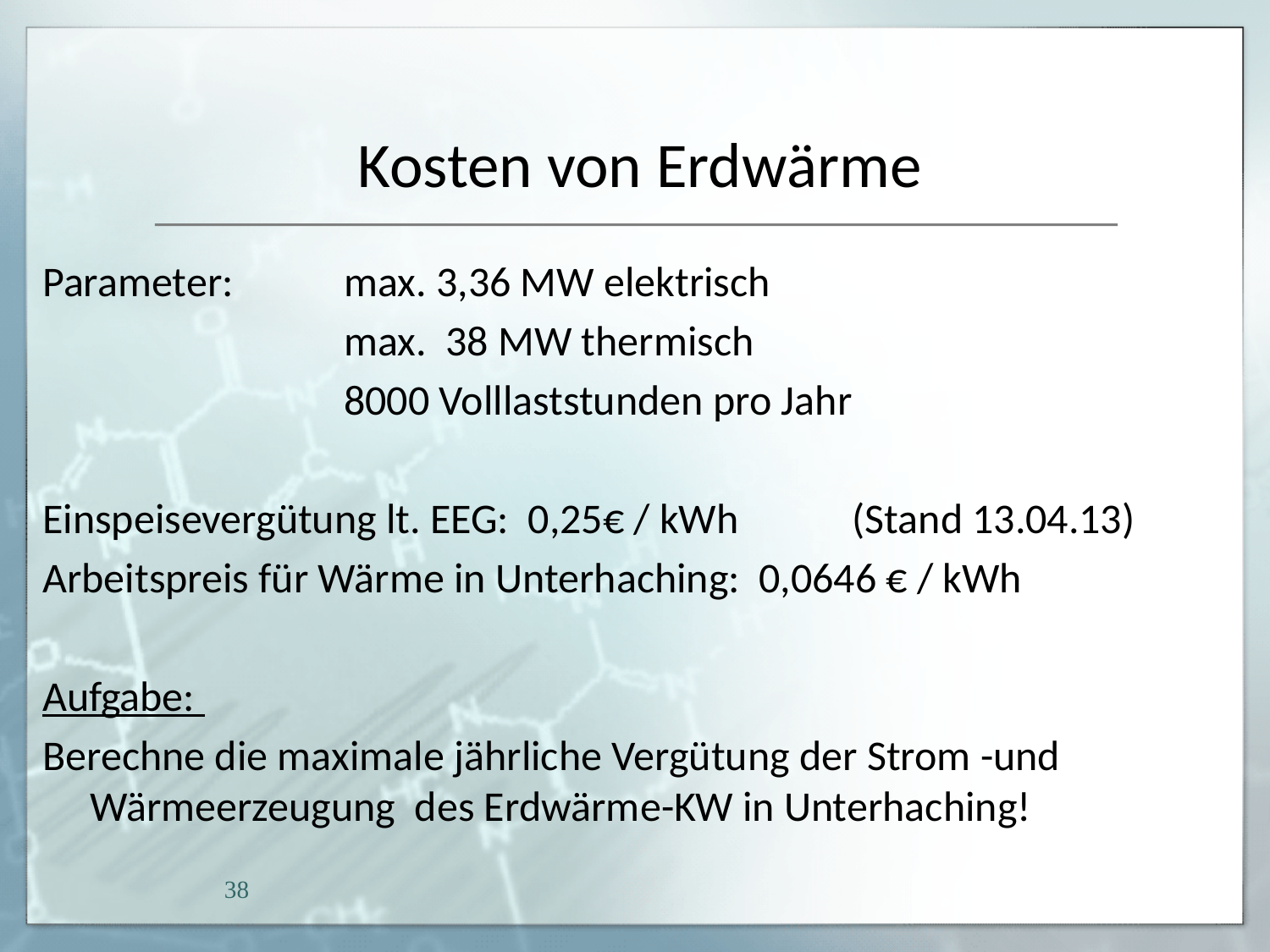

# Kosten von Erdwärme
Parameter: 	max. 3,36 MW elektrisch
			max.  38 MW thermisch
			8000 Volllaststunden pro Jahr

Einspeisevergütung lt. EEG:  0,25€ / kWh	(Stand 13.04.13)
Arbeitspreis für Wärme in Unterhaching:  0,0646 € / kWh

Aufgabe:
Berechne die maximale jährliche Vergütung der Strom -und Wärmeerzeugung  des Erdwärme-KW in Unterhaching!

38